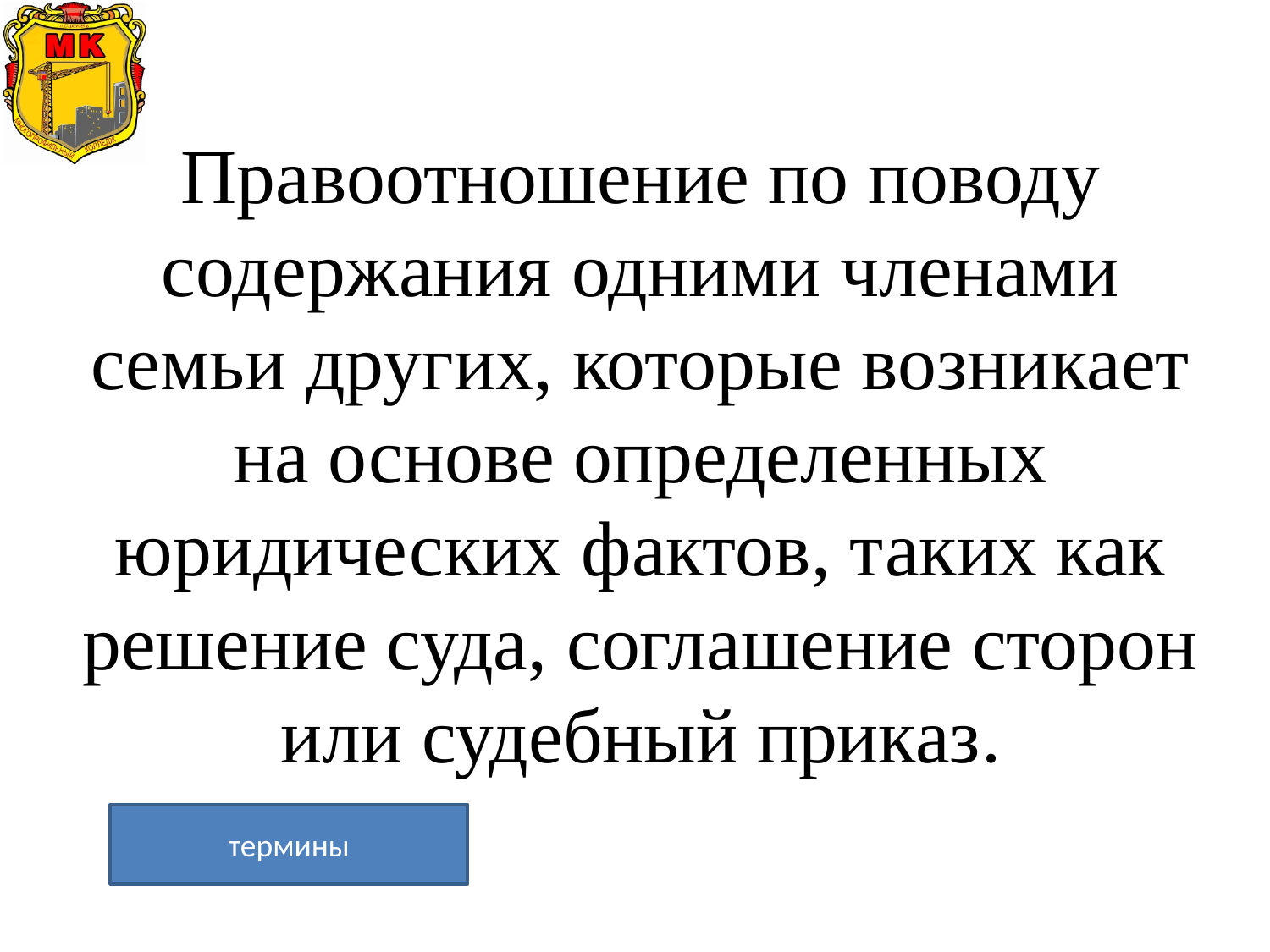

# Правоотношение по поводу содержания одними членами семьи других, которые возникает на основе определенных юридических фактов, таких как решение суда, соглашение сторон или судебный приказ.
термины